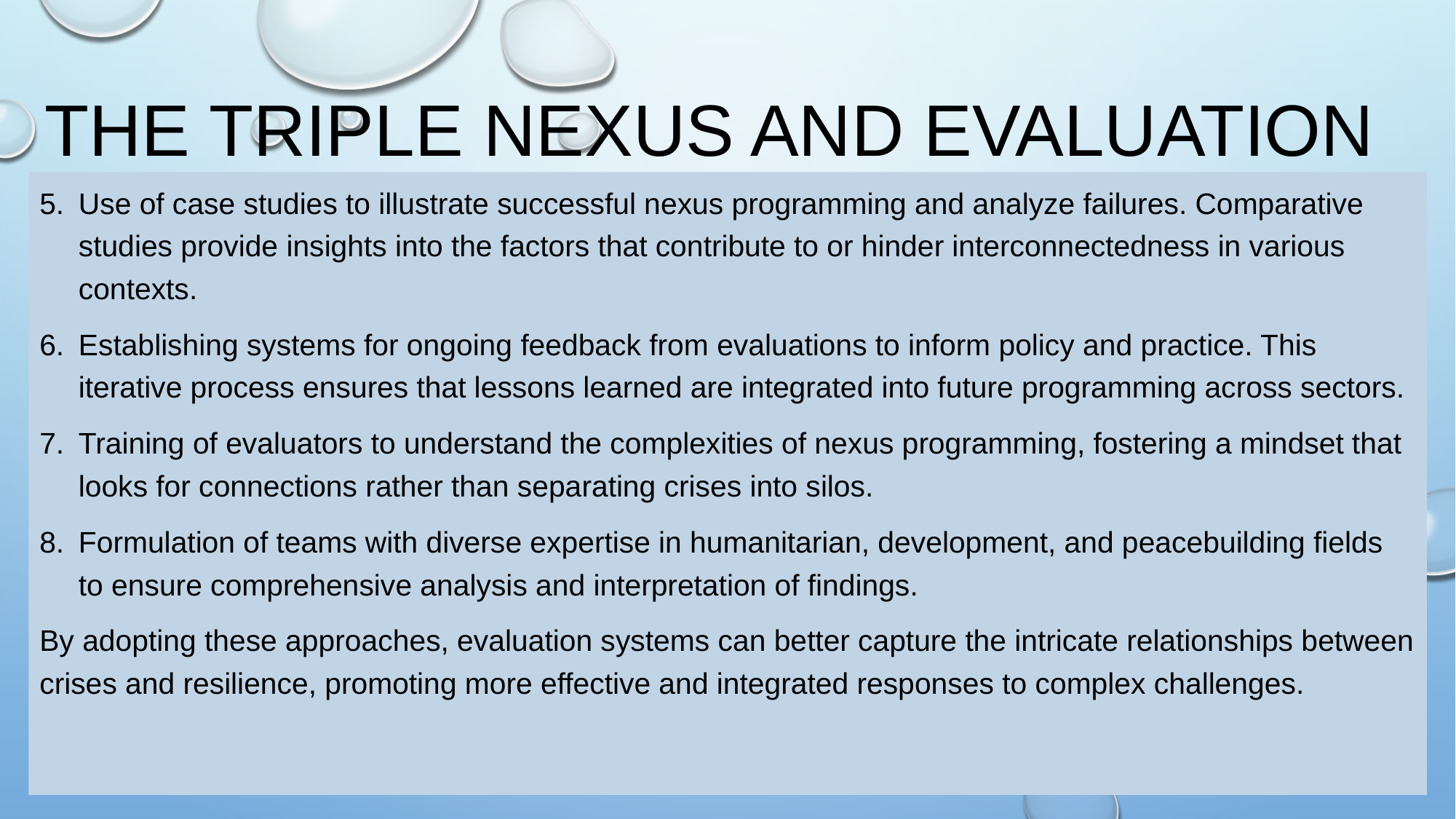

# The triple nexus and evaluation
Use of case studies to illustrate successful nexus programming and analyze failures. Comparative studies provide insights into the factors that contribute to or hinder interconnectedness in various contexts.
Establishing systems for ongoing feedback from evaluations to inform policy and practice. This iterative process ensures that lessons learned are integrated into future programming across sectors.
Training of evaluators to understand the complexities of nexus programming, fostering a mindset that looks for connections rather than separating crises into silos.
Formulation of teams with diverse expertise in humanitarian, development, and peacebuilding fields to ensure comprehensive analysis and interpretation of findings.
By adopting these approaches, evaluation systems can better capture the intricate relationships between crises and resilience, promoting more effective and integrated responses to complex challenges.
12